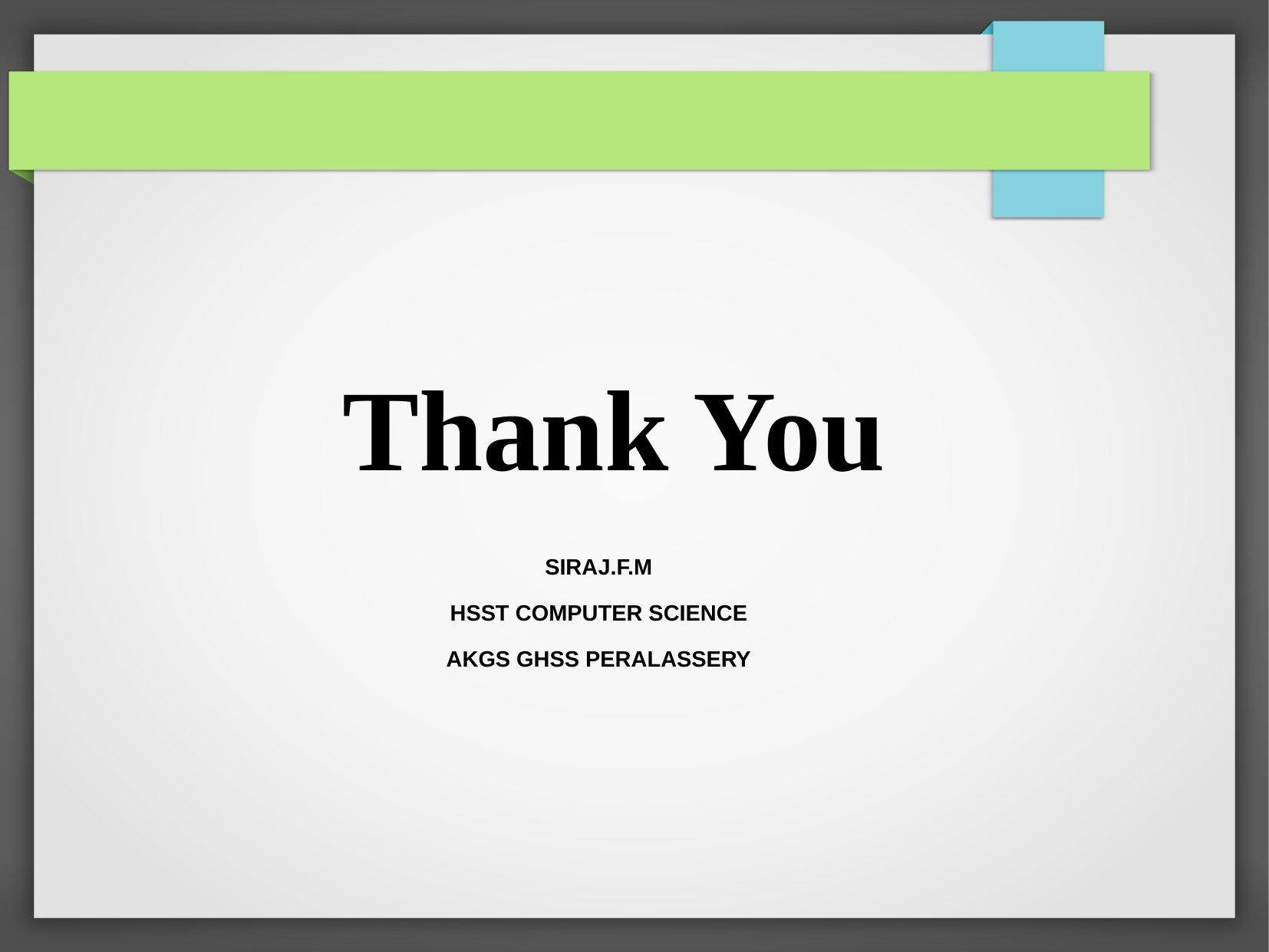

Thank You
SIRAJ.F.M
HSST COMPUTER SCIENCE
AKGS GHSS PERALASSERY